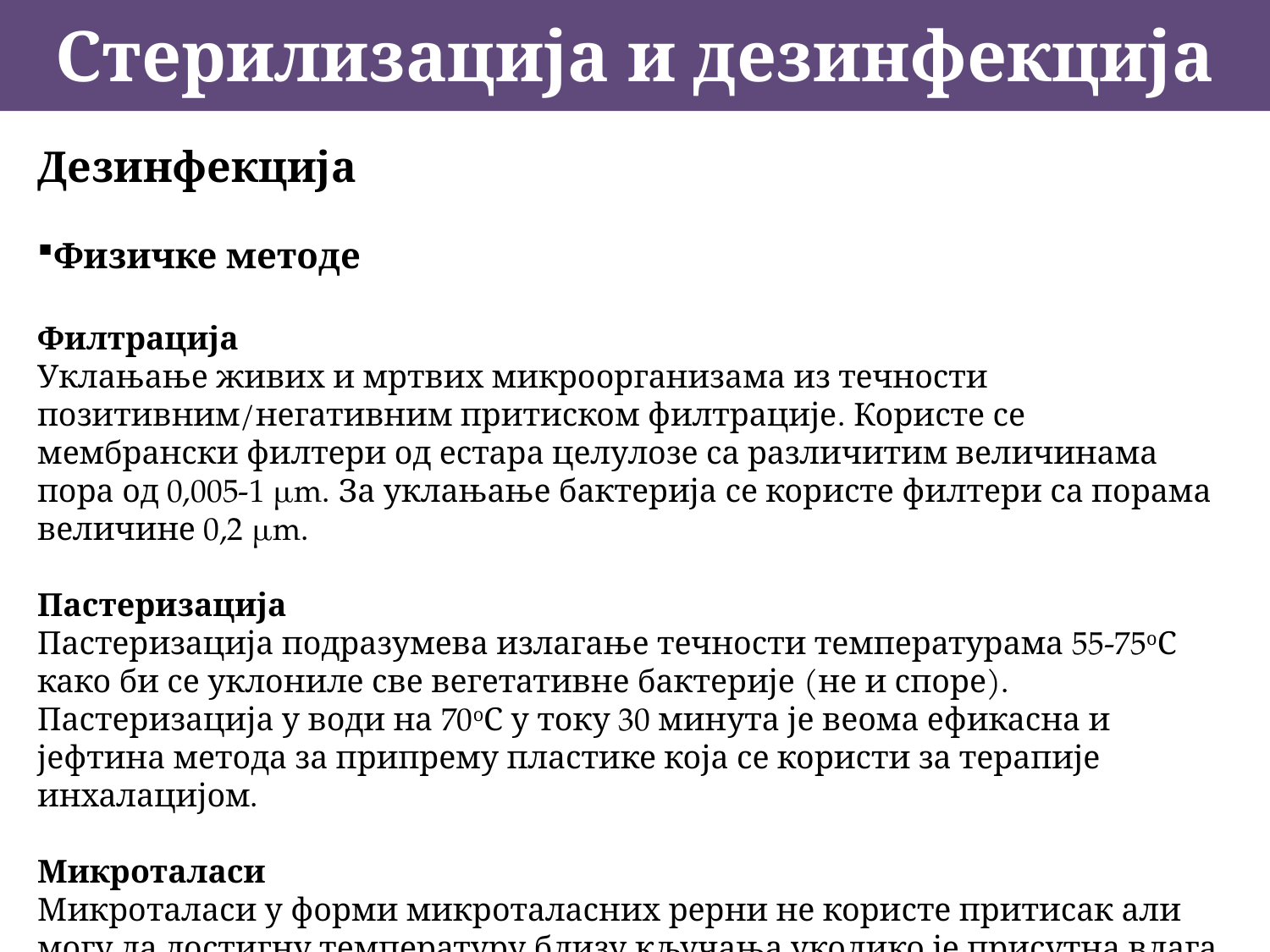

Стерилизација и дезинфекција
Дезинфекција

Физичке методе

Филтрација
Уклањање живих и мртвих микроорганизама из течности позитивним/негативним притиском филтрације. Користе се мембрански филтери од естара целулозе са различитим величинама пора од 0,005-1 µm. За уклањање бактерија се користе филтери са порама величине 0,2 µm.

Пастеризација
Пастеризација подразумева излагање течности температурама 55-75оС како би се уклониле све вегетативне бактерије (не и споре). Пастеризација у води на 70оС у току 30 минута је веома ефикасна и јефтина метода за припрему пластике која се користи за терапије инхалацијом.

Микроталаси
Микроталаси у форми микроталасних рерни не користе притисак али могу да достигну температуру близу кључања уколико је присутна влага и користе се као алтернатива спаљивању за дезинфекцију отпада у болници.